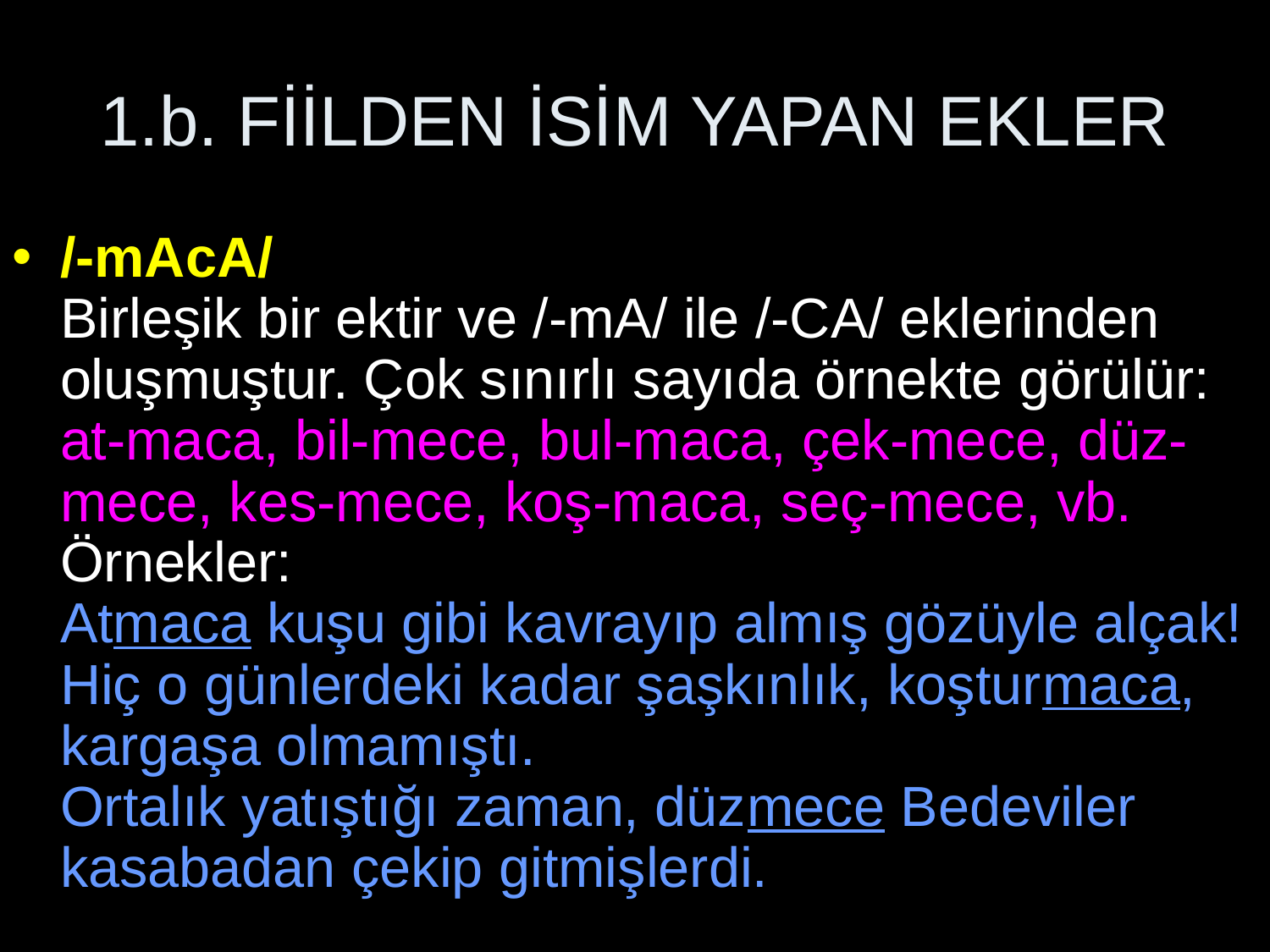

# 1.b. FİİLDEN İSİM YAPAN EKLER
/-mAcA/
Birleşik bir ektir ve /-mA/ ile /-CA/ eklerinden oluşmuştur. Çok sınırlı sayıda örnekte görülür:
at-maca, bil-mece, bul-maca, çek-mece, düz-mece, kes-mece, koş-maca, seç-mece, vb.
Örnekler:
Atmaca kuşu gibi kavrayıp almış gözüyle alçak!
Hiç o günlerdeki kadar şaşkınlık, koşturmaca, kargaşa olmamıştı.
Ortalık yatıştığı zaman, düzmece Bedeviler kasabadan çekip gitmişlerdi.